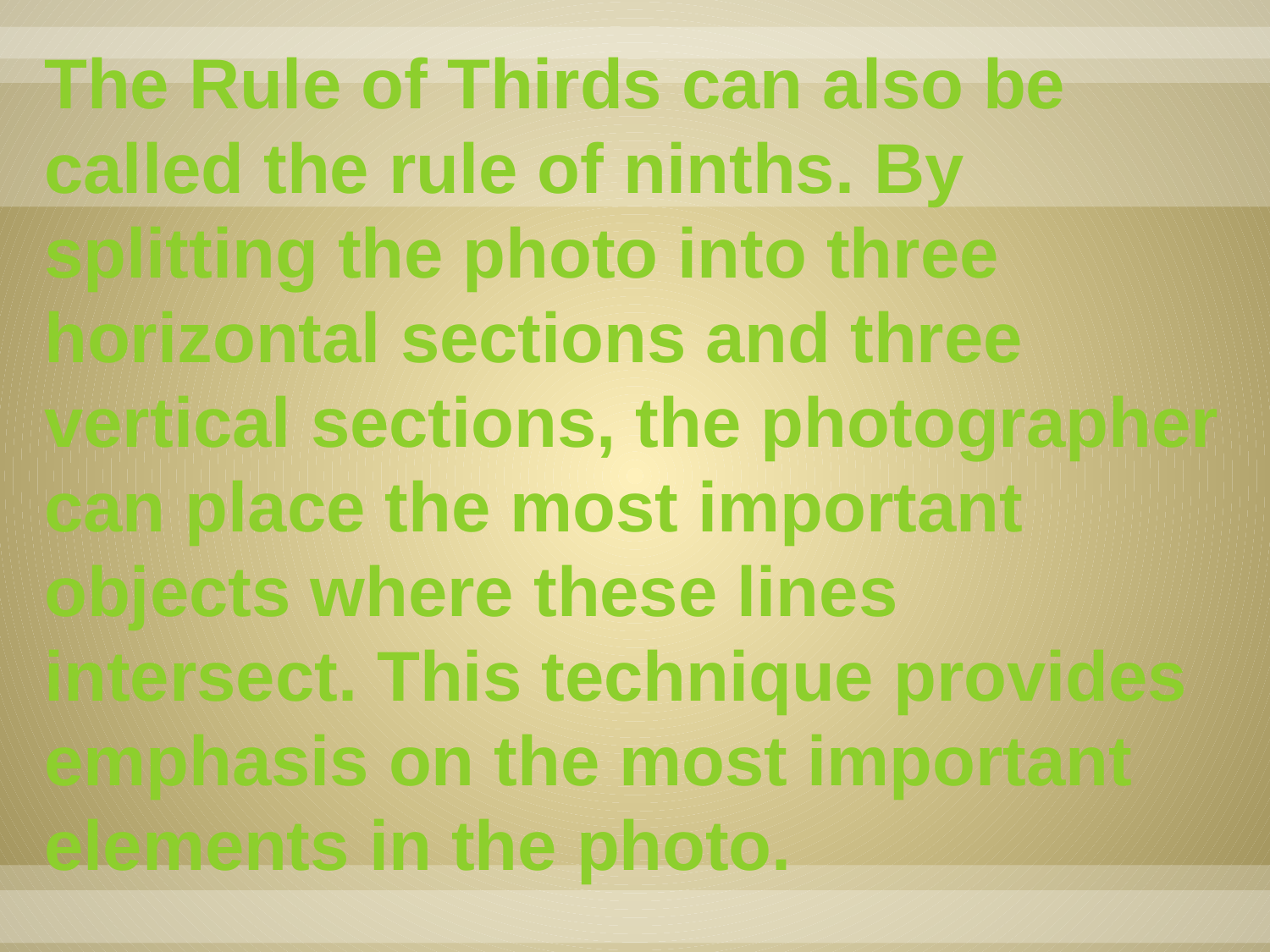

The Rule of Thirds can also be called the rule of ninths. By splitting the photo into three horizontal sections and three vertical sections, the photographer can place the most important objects where these lines intersect. This technique provides emphasis on the most important elements in the photo.